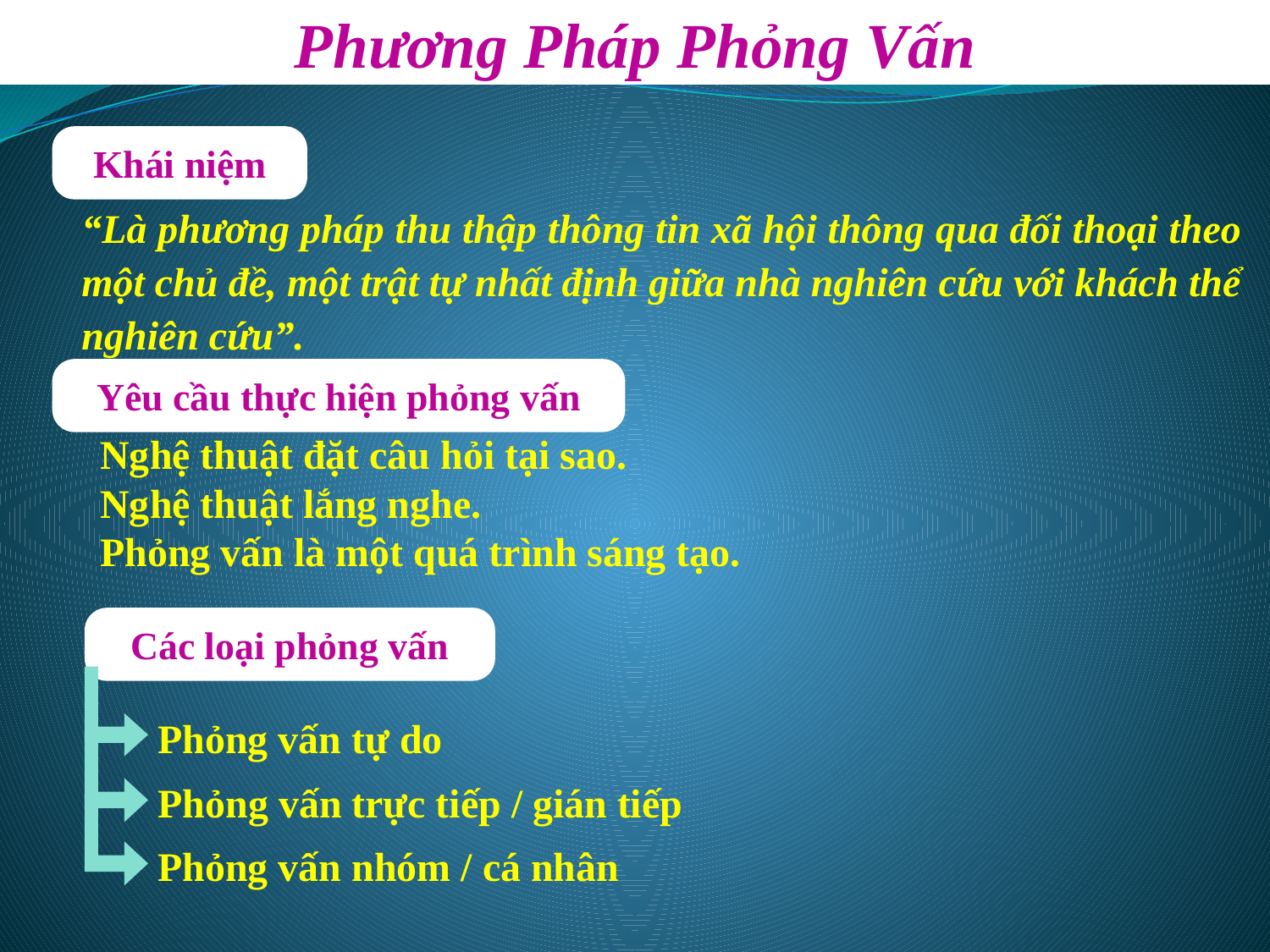

Phương Pháp Phỏng Vấn
Khái niệm
“Là phương pháp thu thập thông tin xã hội thông qua đối thoại theo một chủ đề, một trật tự nhất định giữa nhà nghiên cứu với khách thể nghiên cứu”.

Yêu cầu thực hiện phỏng vấn
Nghệ thuật đặt câu hỏi tại sao.
Nghệ thuật lắng nghe.
Phỏng vấn là một quá trình sáng tạo.
Các loại phỏng vấn

Phỏng vấn tự do

Phỏng vấn trực tiếp / gián tiếp

Phỏng vấn nhóm / cá nhân